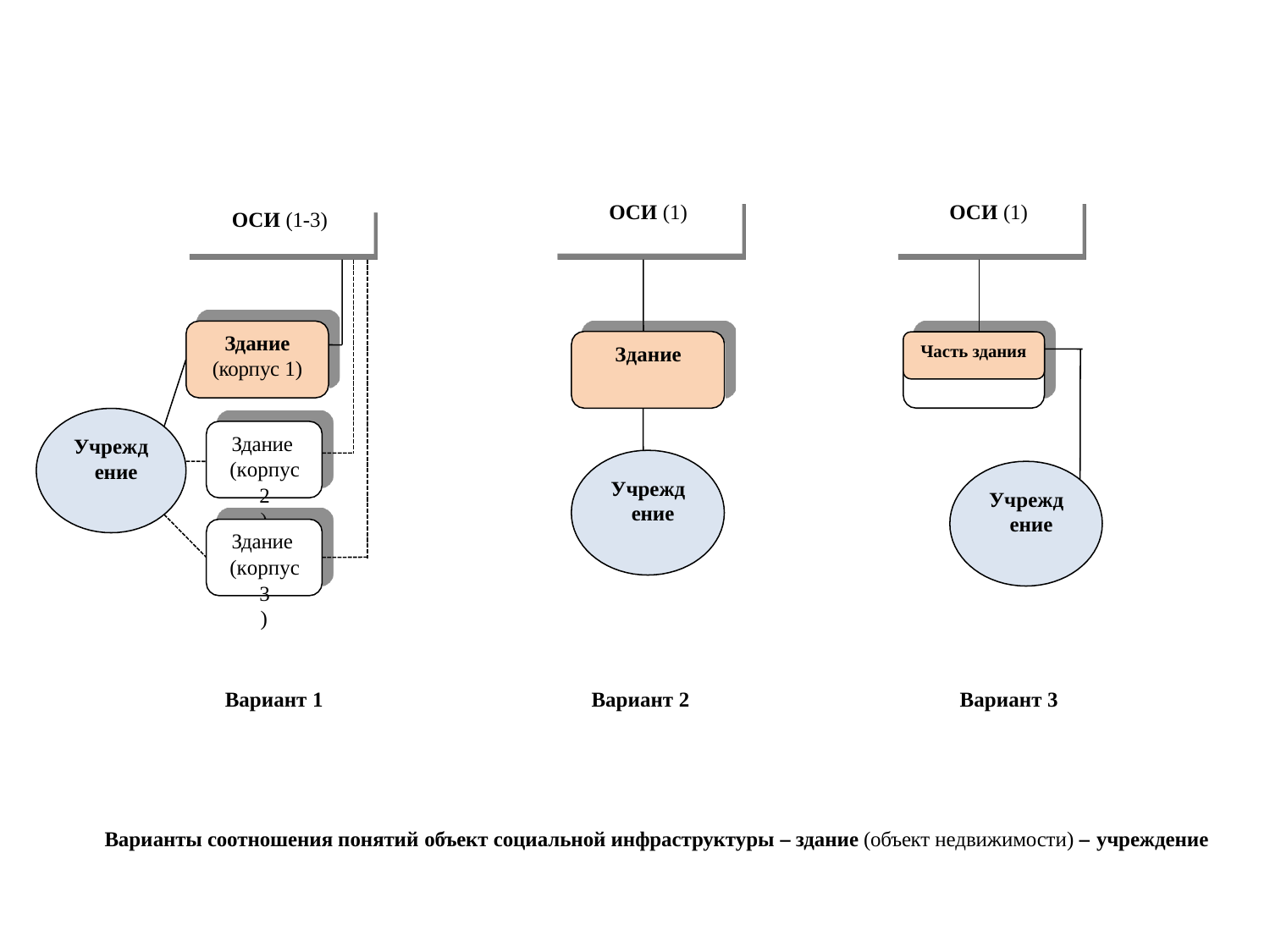

ОСИ (1)
ОСИ (1)

ОСИ (1-3)

Здание
(корпус 1)

Часть здания
Здание

Здание  (корпус2
)
Учрежд  ение

Учрежд  ение
Учрежд  ение

Здание  (корпус3
)

Вариант 3
Вариант 1
Вариант 2
Варианты соотношения понятий объект социальной инфраструктуры – здание (объект недвижимости) – учреждение